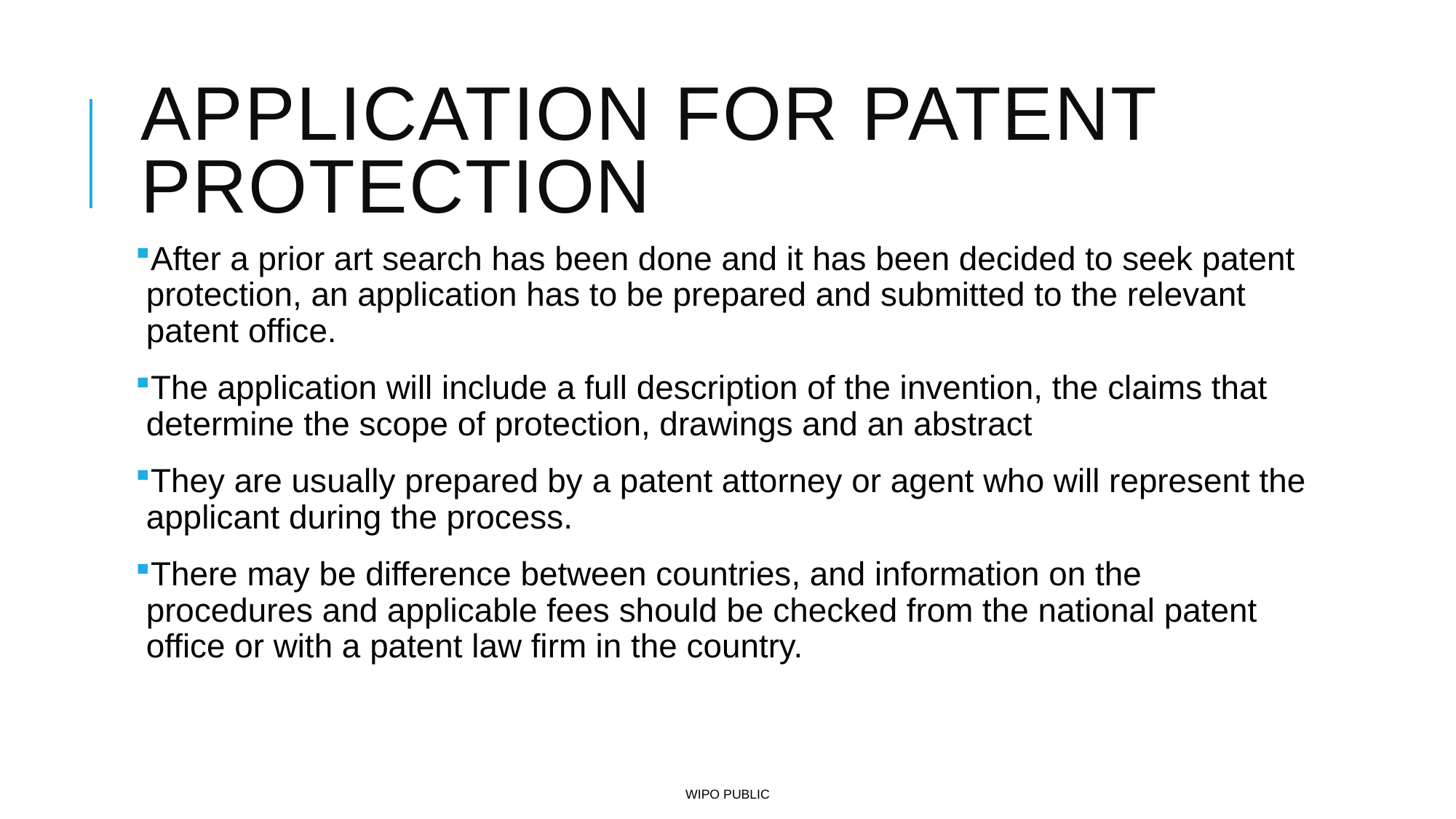

# Application for patent protection
After a prior art search has been done and it has been decided to seek patent protection, an application has to be prepared and submitted to the relevant patent office.
The application will include a full description of the invention, the claims that determine the scope of protection, drawings and an abstract
They are usually prepared by a patent attorney or agent who will represent the applicant during the process.
There may be difference between countries, and information on the procedures and applicable fees should be checked from the national patent office or with a patent law firm in the country.